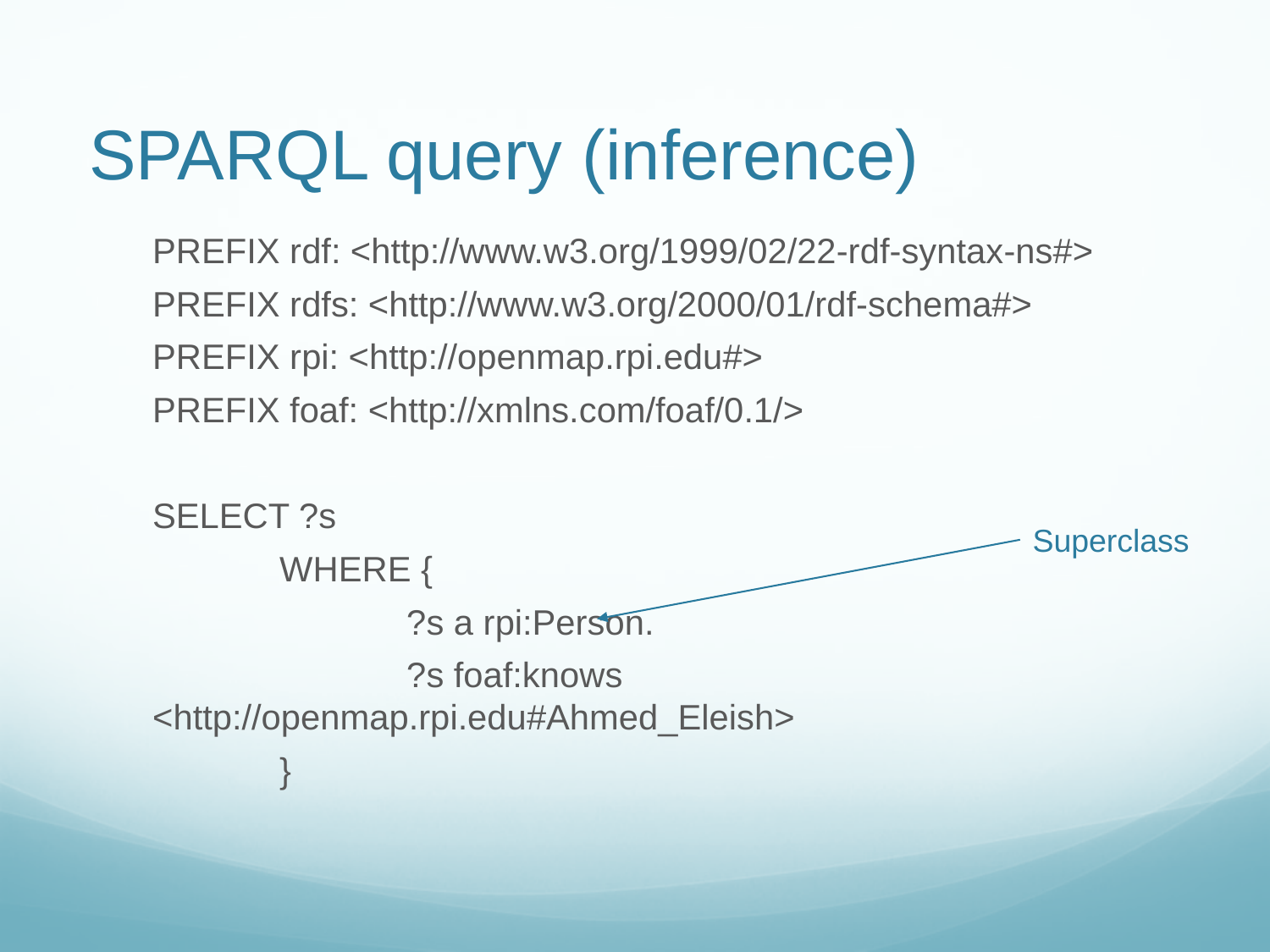

# SPARQL query (inference)
PREFIX rdf: <http://www.w3.org/1999/02/22-rdf-syntax-ns#>
PREFIX rdfs: <http://www.w3.org/2000/01/rdf-schema#>
PREFIX rpi: <http://openmap.rpi.edu#>
PREFIX foaf: <http://xmlns.com/foaf/0.1/>

SELECT ?s
	WHERE {
		?s a rpi:Person.
		?s foaf:knows <http://openmap.rpi.edu#Ahmed_Eleish>
	}

Superclass